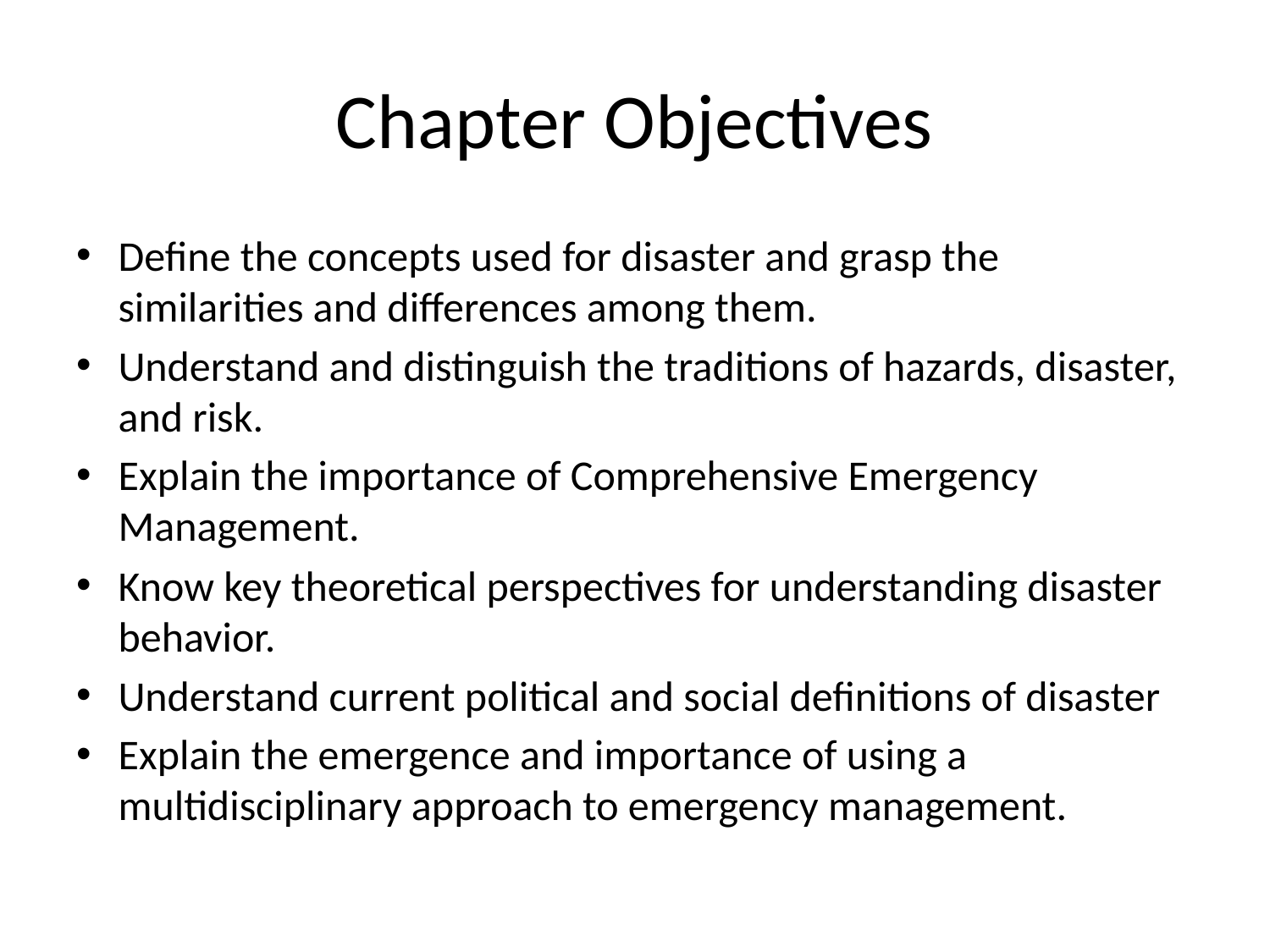

# Chapter Objectives
Define the concepts used for disaster and grasp the similarities and differences among them.
Understand and distinguish the traditions of hazards, disaster, and risk.
Explain the importance of Comprehensive Emergency Management.
Know key theoretical perspectives for understanding disaster behavior.
Understand current political and social definitions of disaster
Explain the emergence and importance of using a multidisciplinary approach to emergency management.